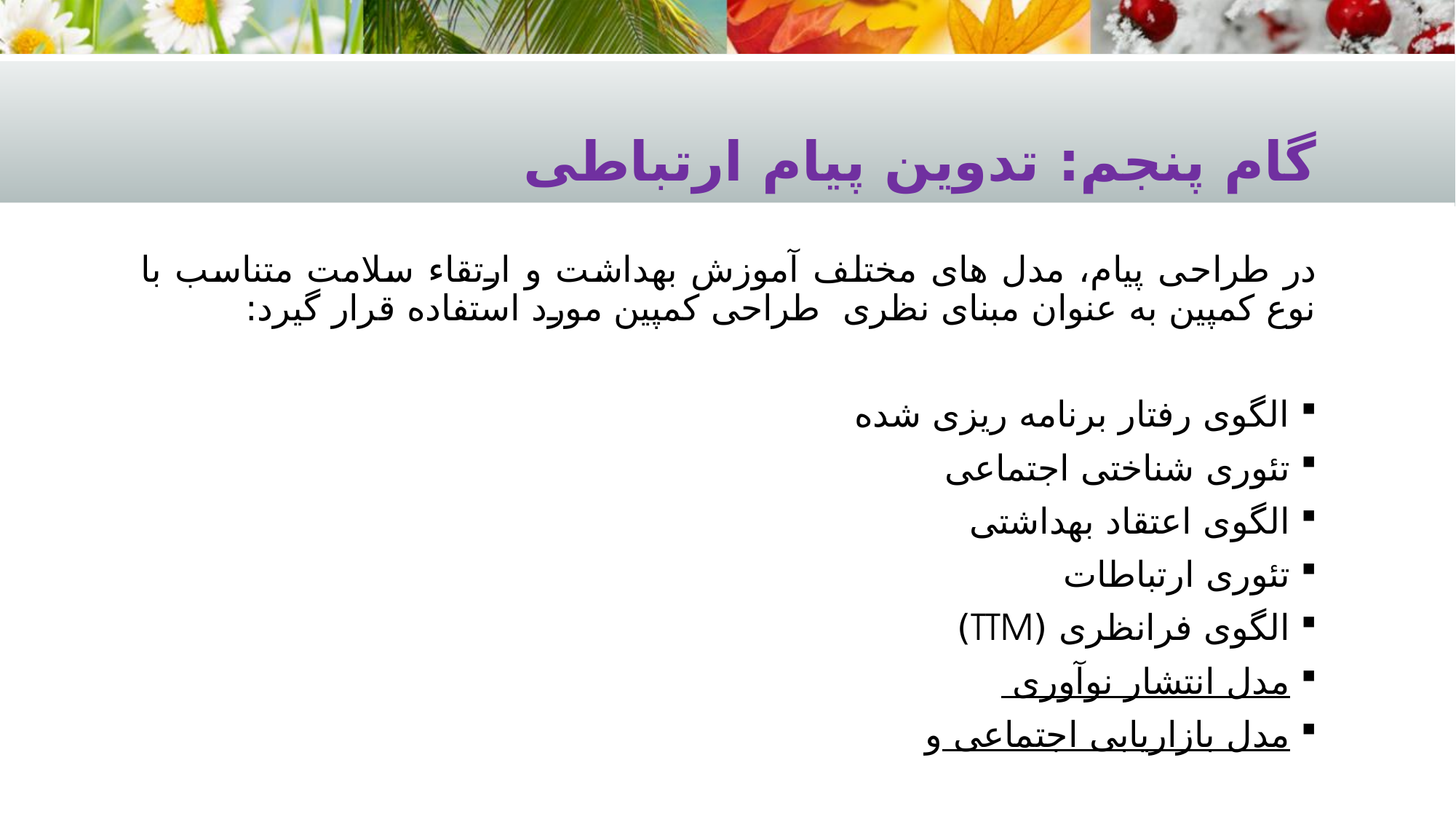

# گام پنجم: تدوین پیام ارتباطی
در طراحی پیام، مدل های مختلف آموزش بهداشت و ارتقاء سلامت متناسب با نوع کمپین به عنوان مبنای نظری  طراحی کمپین مورد استفاده قرار گیرد:

الگوی رفتار برنامه ریزی شده
تئوری شناختی اجتماعی
الگوی اعتقاد بهداشتی
تئوری ارتباطات
الگوی فرانظری (TTM)
مدل انتشار نوآوری
مدل بازاریابی اجتماعی و